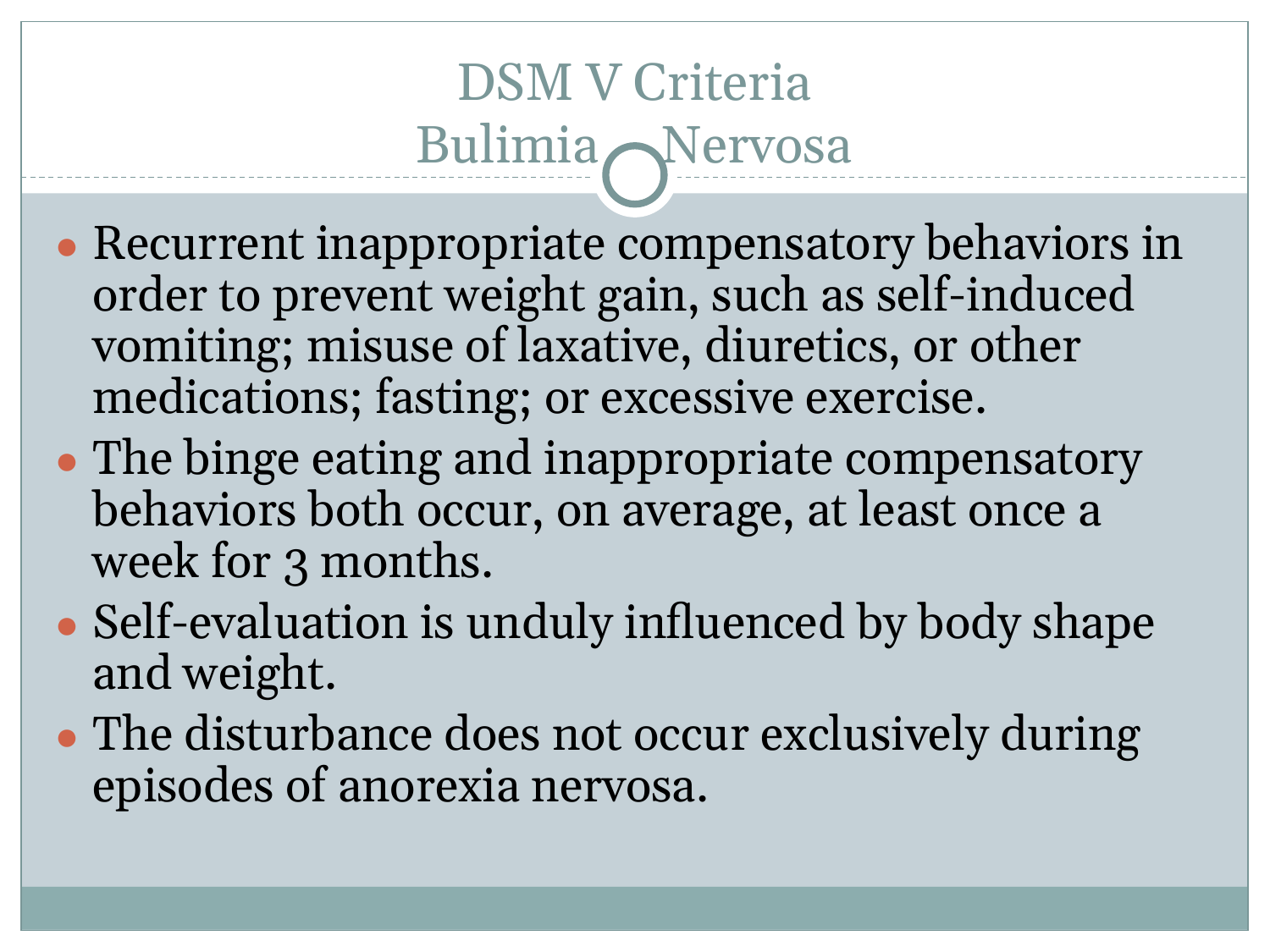

# DSM V Criteria Bulimia     Nervosa
Recurrent inappropriate compensatory behaviors in order to prevent weight gain, such as self-induced vomiting; misuse of laxative, diuretics, or other medications; fasting; or excessive exercise.
The binge eating and inappropriate compensatory behaviors both occur, on average, at least once a week for 3 months.
Self-evaluation is unduly influenced by body shape and weight.
The disturbance does not occur exclusively during episodes of anorexia nervosa.